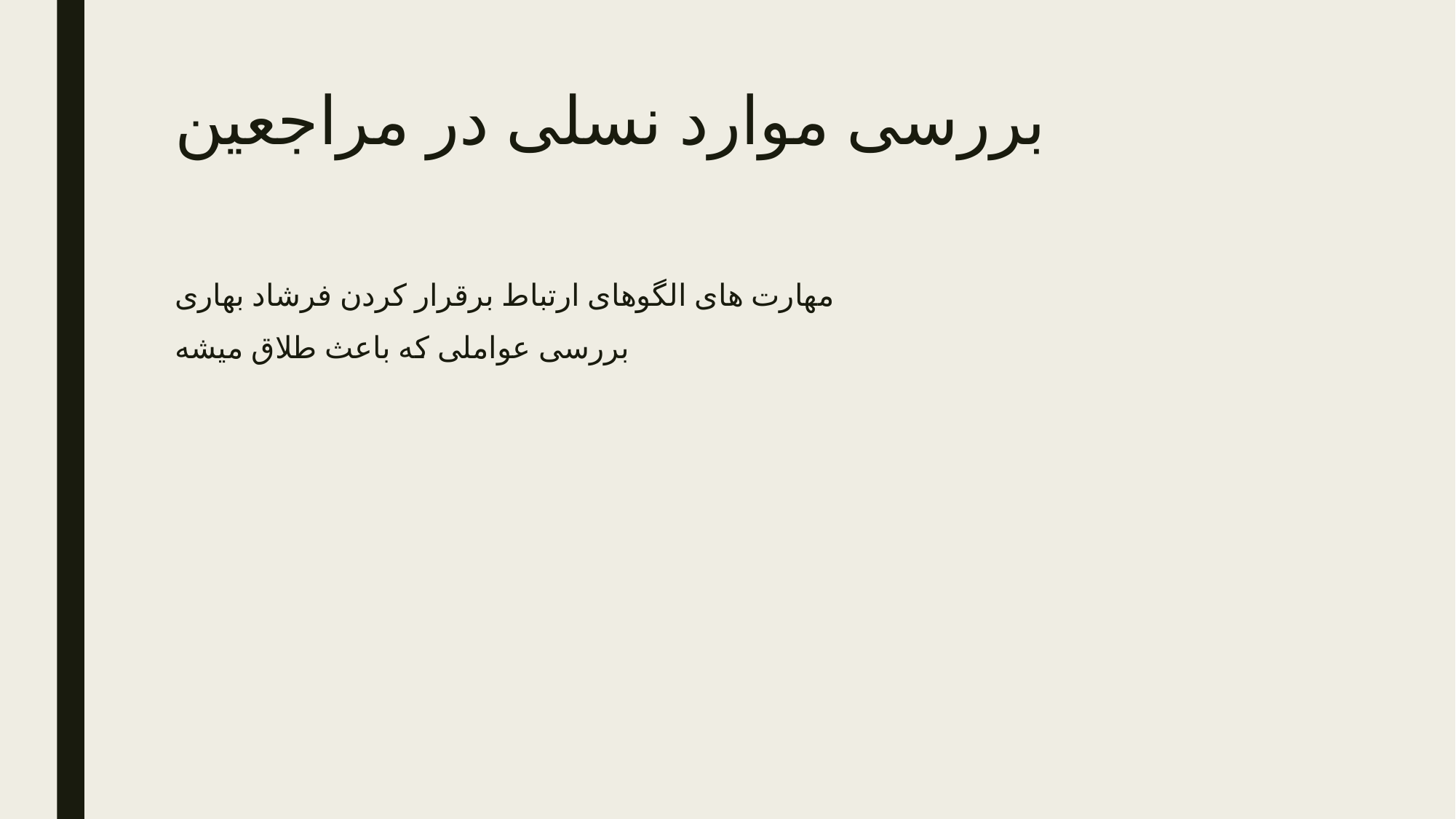

# بررسی موارد نسلی در مراجعین
مهارت های الگوهای ارتباط برقرار کردن فرشاد بهاری
بررسی عواملی که باعث طلاق میشه